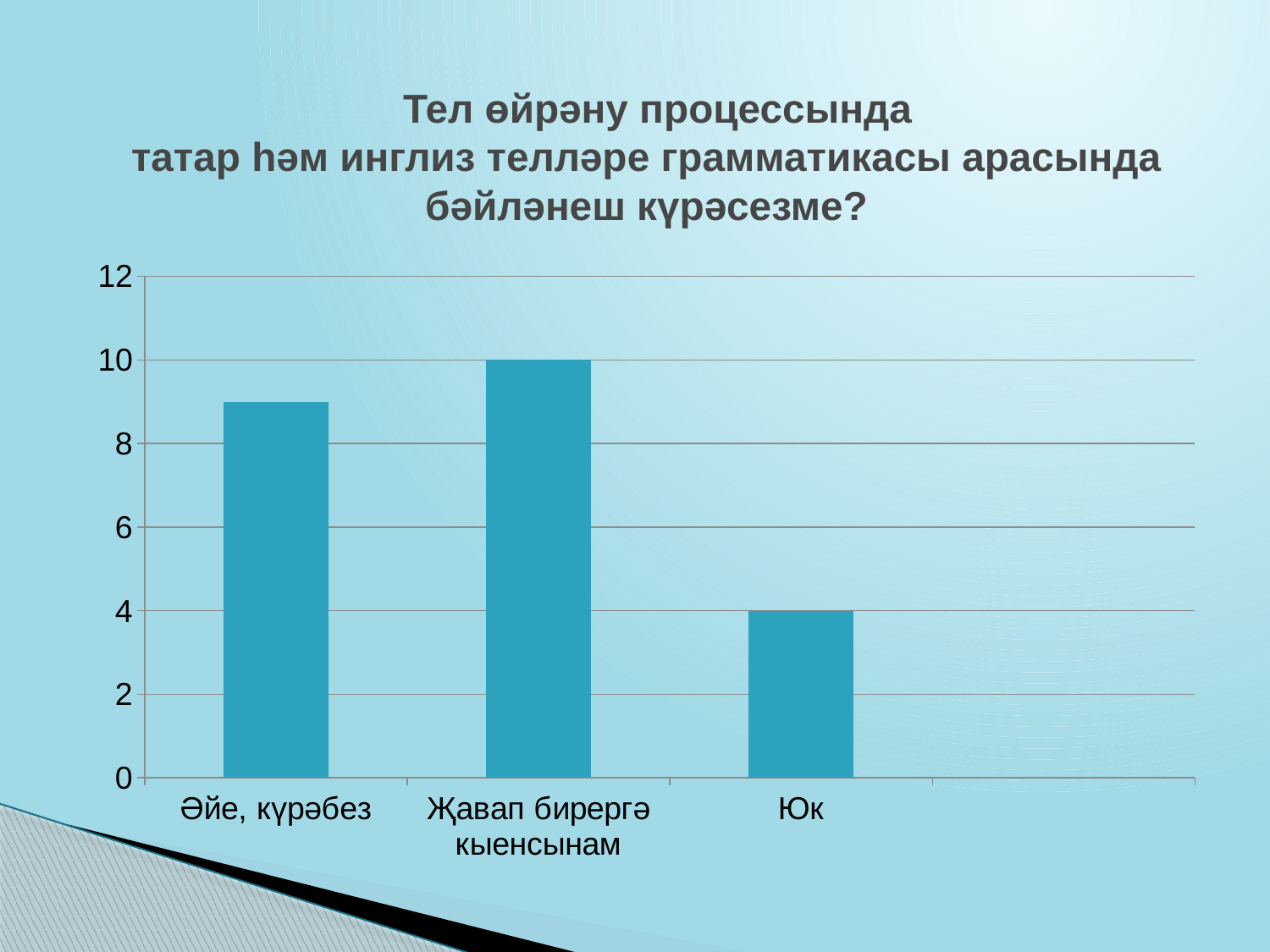

# Тел өйрәну процессында татар һәм инглиз телләре грамматикасы арасында бәйләнеш күрәсезме?

### Chart

| Category | Ряд 1 | Ряд 3 |
|---|---|---|
| Әйе, күрәбез | 9.0 | 0.0 |
| Җавап бирергә кыенсынам | 10.0 | 0.0 |
| Юк | 4.0 | 0.0 |